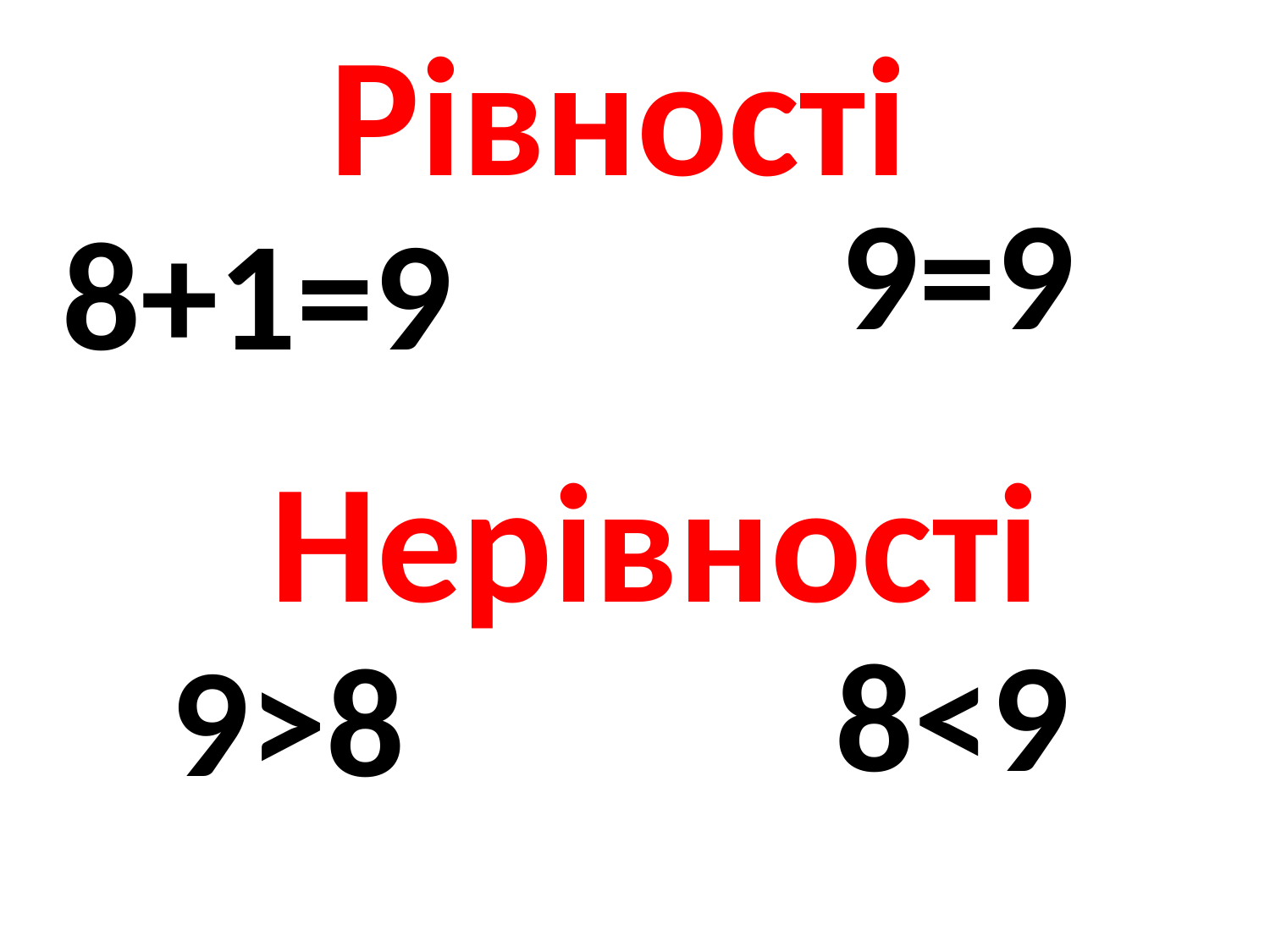

Рівності
# 8+1=9
9=9
Нерівності
8<9
9>8